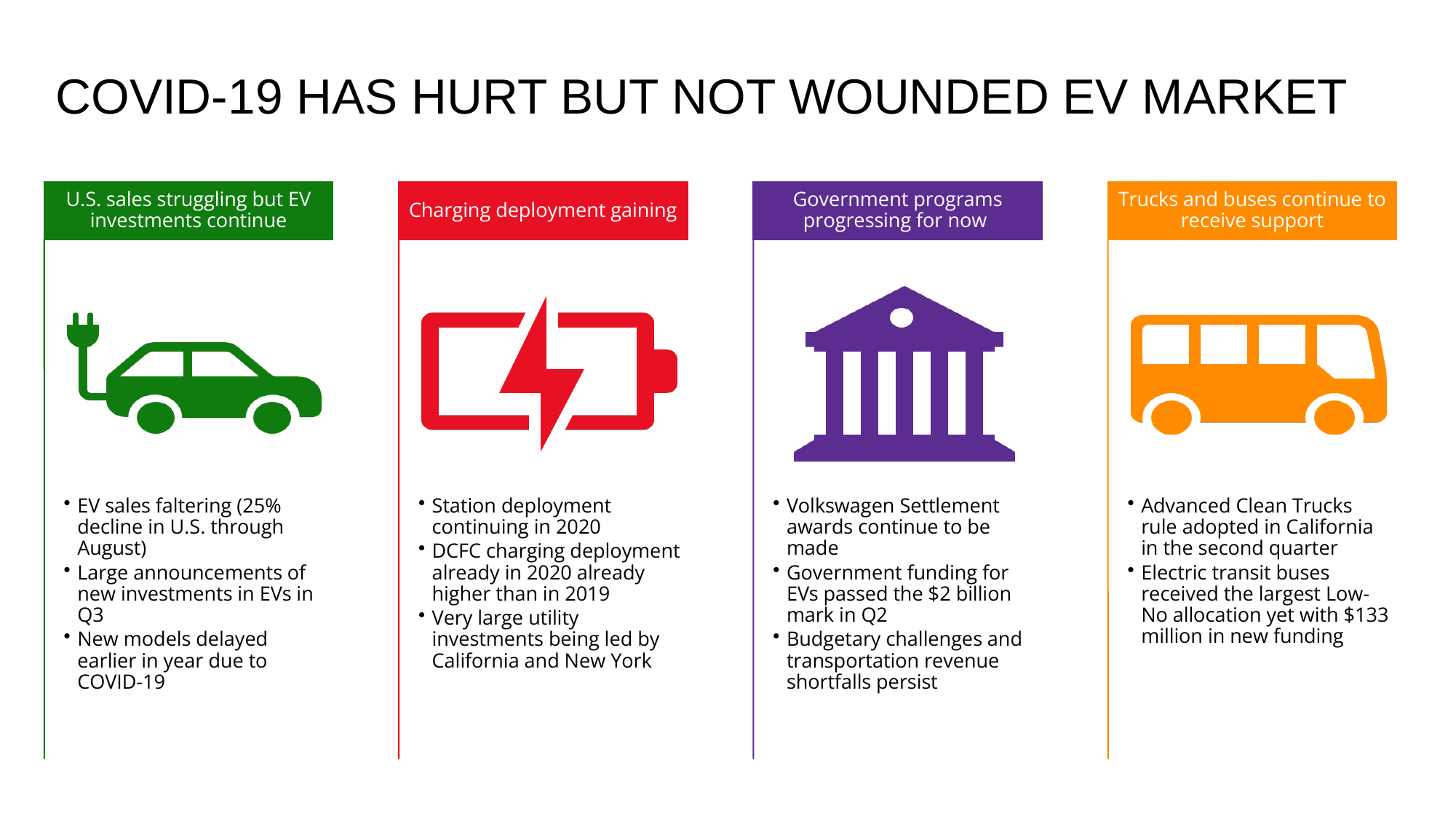

# COVID-19 Has Hurt but Not Wounded EV Market
EV sales faltering (25% decline in U.S. through August)
Large announcements of new investments in EVs in Q3
New models delayed earlier in year due to COVID-19
U.S. sales struggling but EV investments continue
Station deployment continuing in 2020
DCFC charging deployment already in 2020 already higher than in 2019
Very large utility investments being led by California and New York
Charging deployment gaining
Volkswagen Settlement awards continue to be made
Government funding for EVs passed the $2 billion mark in Q2
Budgetary challenges and transportation revenue shortfalls persist
Government programs progressing for now
Advanced Clean Trucks rule adopted in California in the second quarter
Electric transit buses received the largest Low-No allocation yet with $133 million in new funding
Trucks and buses continue to receive support